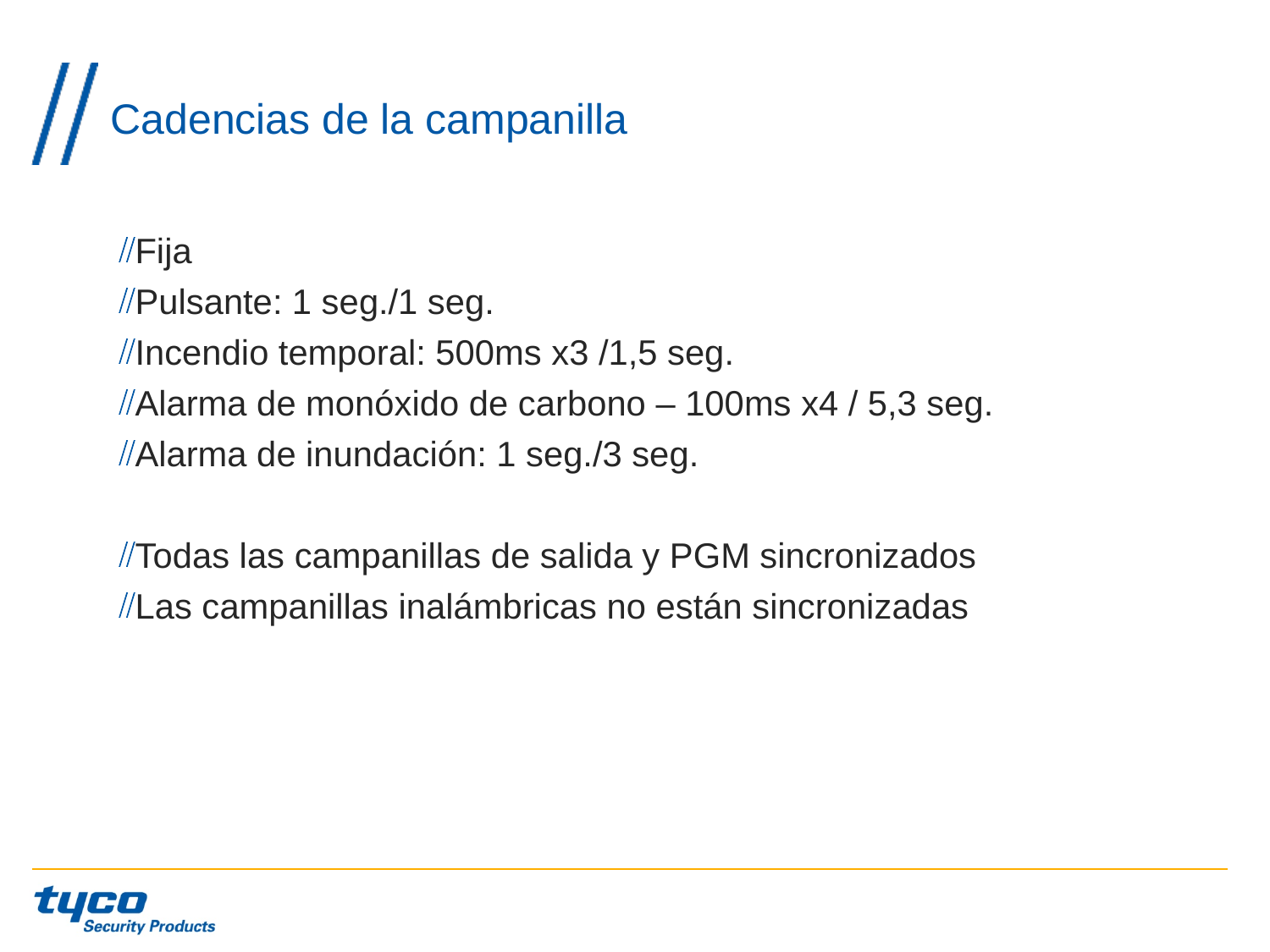

# Cadencias de la campanilla
Fija
Pulsante: 1 seg./1 seg.
Incendio temporal: 500ms x3 /1,5 seg.
Alarma de monóxido de carbono – 100ms x4 / 5,3 seg.
Alarma de inundación: 1 seg./3 seg.

Todas las campanillas de salida y PGM sincronizados
Las campanillas inalámbricas no están sincronizadas